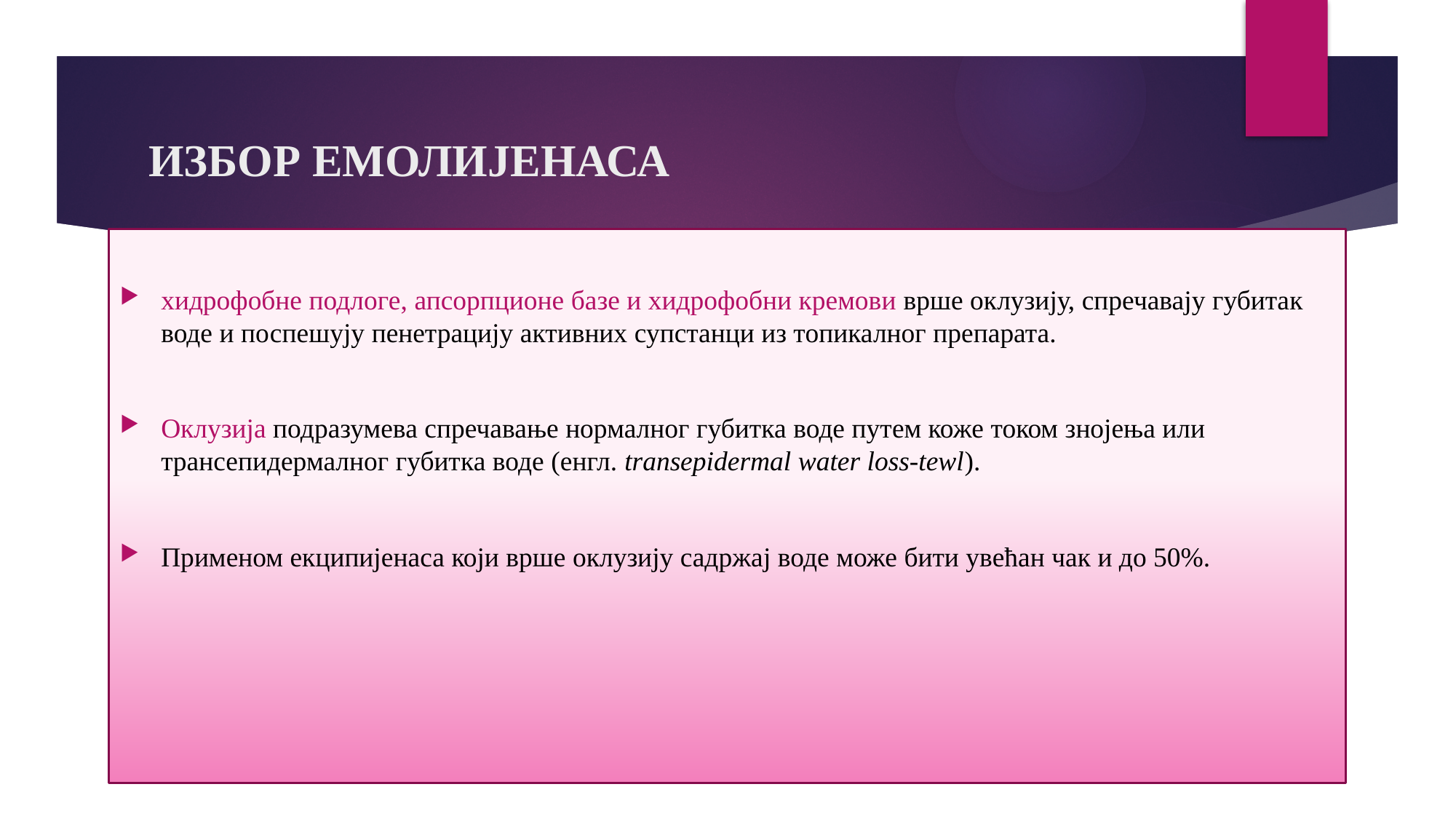

# ИЗБОР ЕМОЛИЈЕНАСА

хидрофобне подлоге, апсорпционе базе и хидрофобни кремови врше оклузију, спречавају губитак воде и поспешују пенетрацију активних супстанци из топикалног препарата.

Оклузија подразумева спречавање нормалног губитка воде путем коже током знојења или трансепидермалног губитка воде (енгл. transepidermal water loss-tewl).

Применом екципијенаса који врше оклузију садржај воде може бити увећан чак и до 50%.